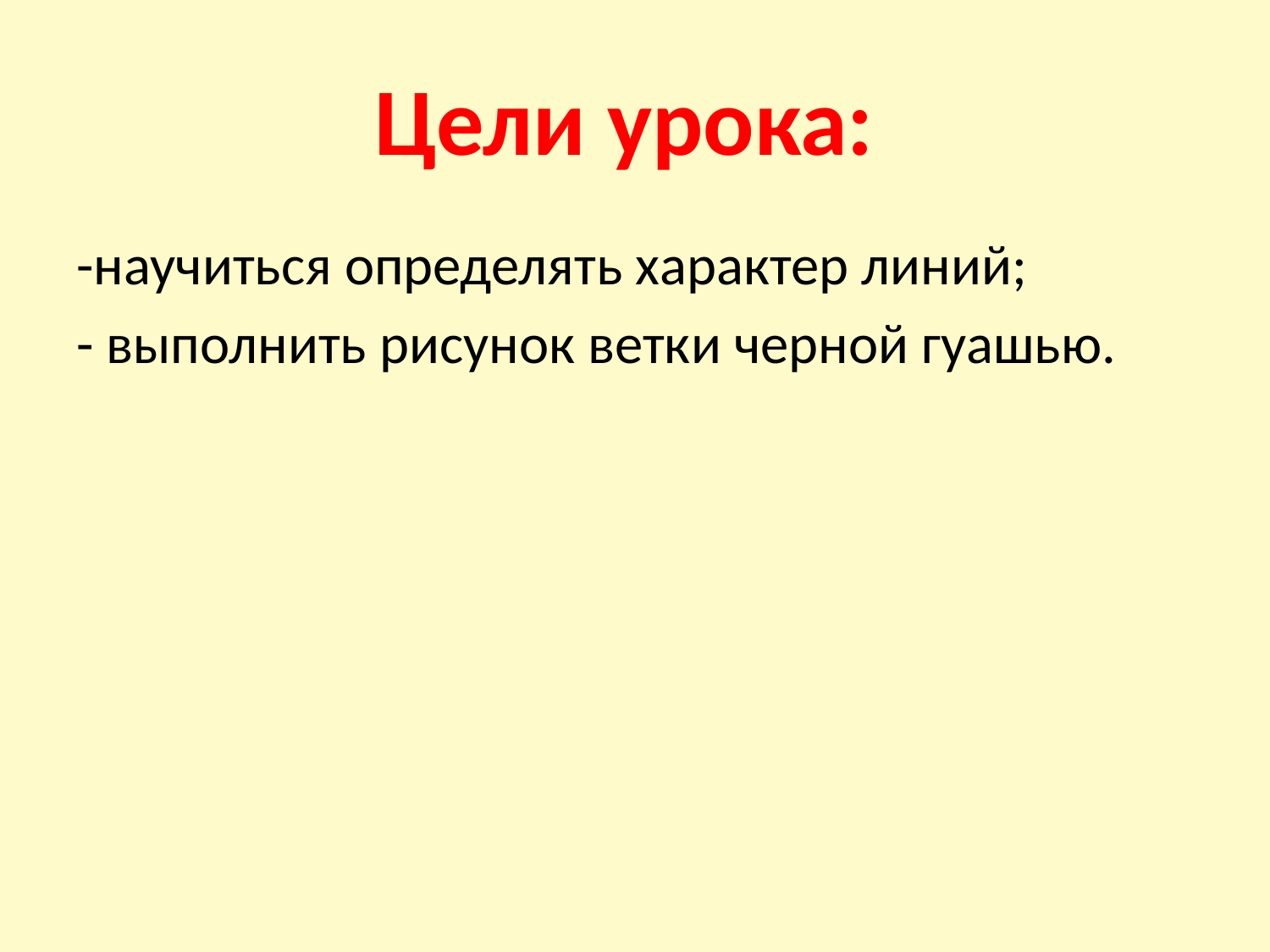

# Цели урока:
-научиться определять характер линий;
- выполнить рисунок ветки черной гуашью.